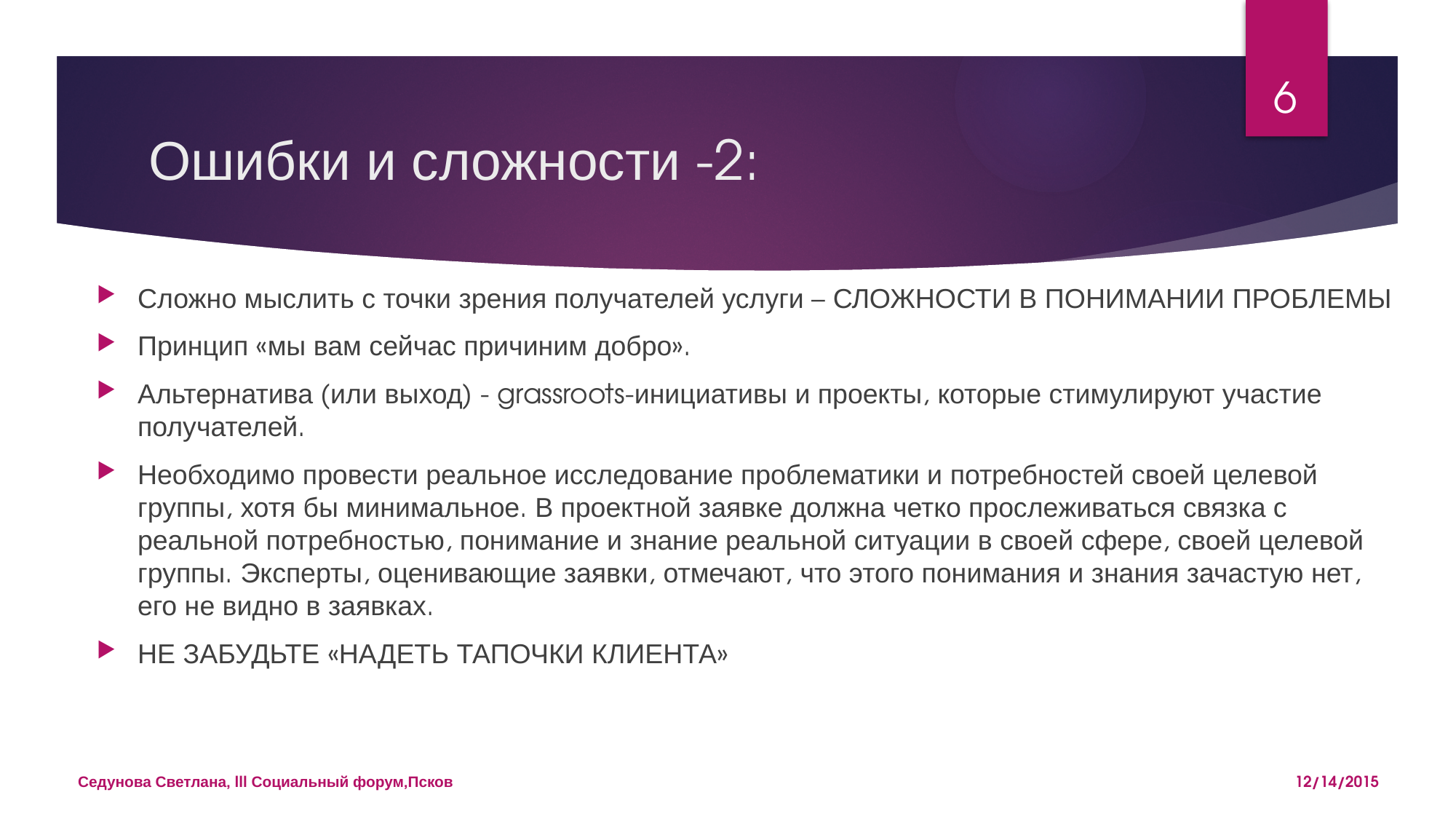

6
# Ошибки и сложности -2:
Сложно мыслить с точки зрения получателей услуги – СЛОЖНОСТИ В ПОНИМАНИИ ПРОБЛЕМЫ
Принцип «мы вам сейчас причиним добро».
Альтернатива (или выход) - grassroots-инициативы и проекты, которые стимулируют участие получателей.
Необходимо провести реальное исследование проблематики и потребностей своей целевой группы, хотя бы минимальное. В проектной заявке должна четко прослеживаться связка с реальной потребностью, понимание и знание реальной ситуации в своей сфере, своей целевой группы. Эксперты, оценивающие заявки, отмечают, что этого понимания и знания зачастую нет, его не видно в заявках.
НЕ ЗАБУДЬТЕ «НАДЕТЬ ТАПОЧКИ КЛИЕНТА»
Седунова Светлана, III Социальный форум,Псков
12/14/2015